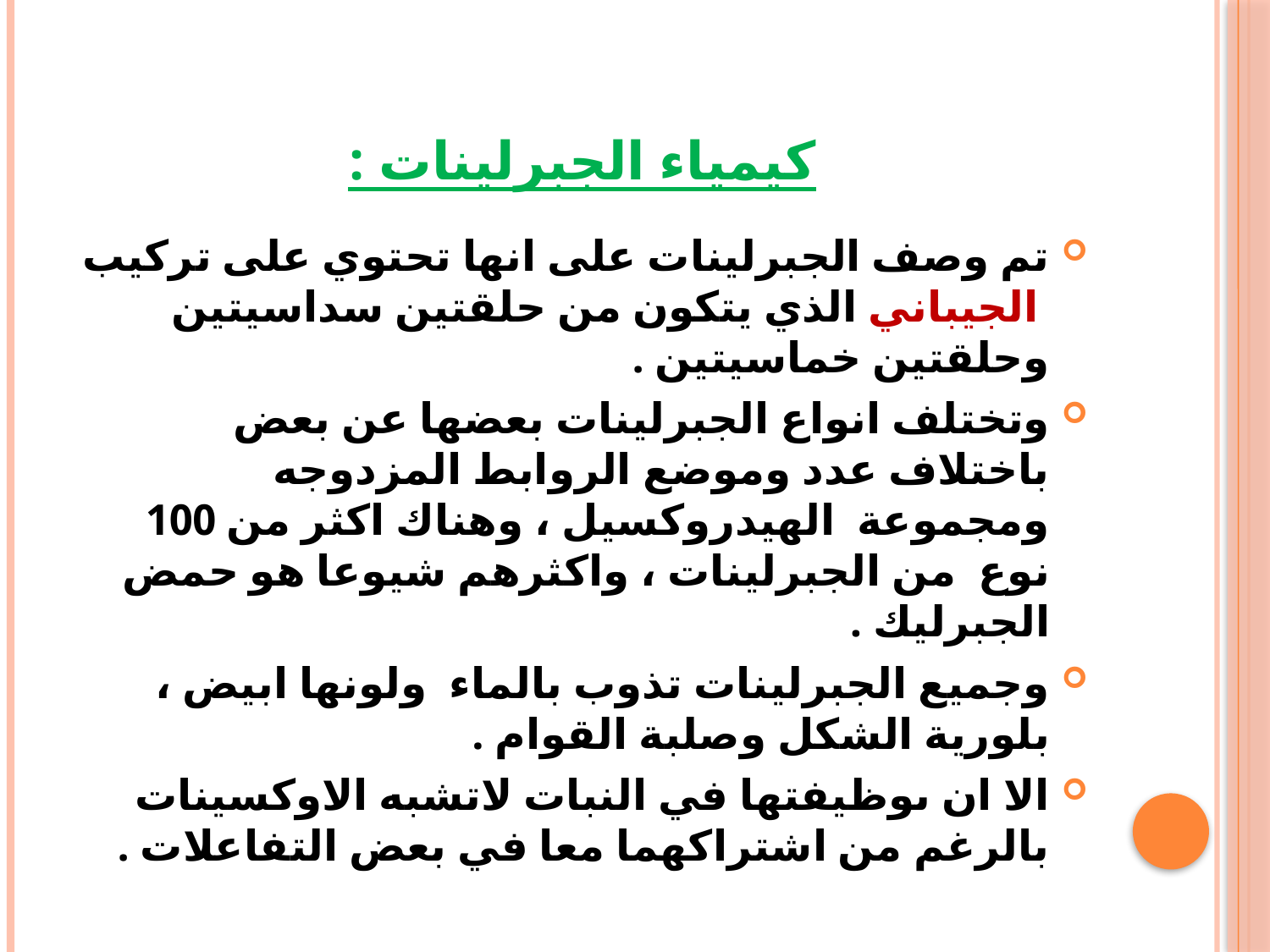

# كيمياء الجبرلينات :
تم وصف الجبرلينات على انها تحتوي على تركيب  الجيباني الذي يتكون من حلقتين سداسيتين وحلقتين خماسيتين .
وتختلف انواع الجبرلينات بعضها عن بعض باختلاف عدد وموضع الروابط المزدوجه  ومجموعة  الهيدروكسيل ، وهناك اكثر من 100 نوع  من الجبرلينات ، واكثرهم شيوعا هو حمض الجبرليك .
وجميع الجبرلينات تذوب بالماء  ولونها ابيض ، بلورية الشكل وصلبة القوام .
الا ان ىوظيفتها في النبات لاتشبه الاوكسينات بالرغم من اشتراكهما معا في بعض التفاعلات .